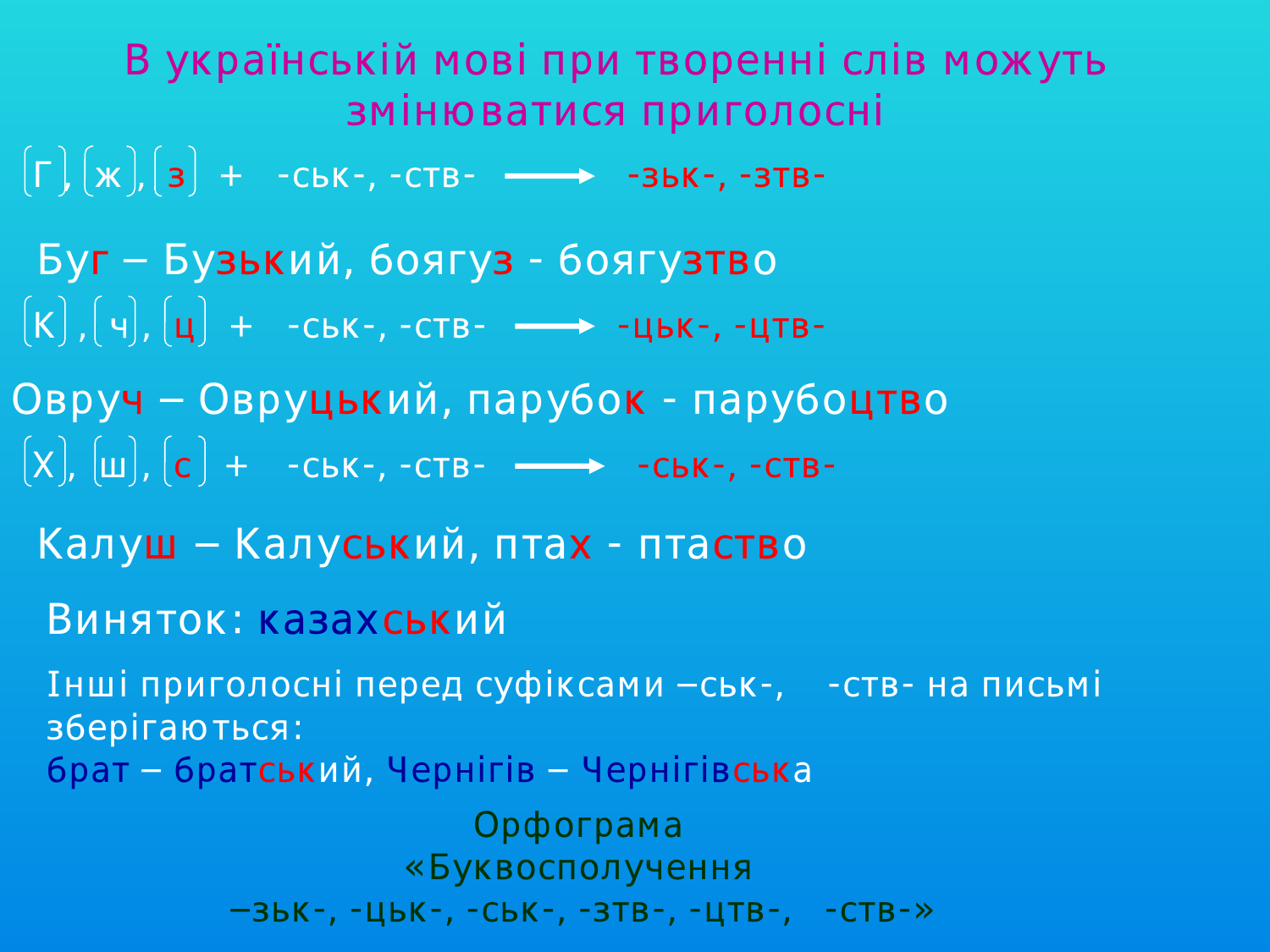

В українській мові при творенні слів можуть змінюватися приголосні
  Г ,  ж ,  з   +

-ськ-, -ств-
-зьк-, -зтв-

Буг – Бузький, боягуз - боягузтво
  К  ,  ч ,  ц   +

-ськ-, -ств-
-цьк-, -цтв-

Овруч – Овруцький, парубок - парубоцтво
  Х ,  ш ,  с   +

-ськ-, -ств-
-ськ-, -ств-

Калуш – Калуський, птах - птаство
Виняток: казахський
Інші приголосні перед суфіксами –ськ-,    -ств- на письмі зберігаються:
брат – братський, Чернігів – Чернігівська
Орфограма
«Буквосполучення
–зьк-, -цьк-, -ськ-, -зтв-, -цтв-,   -ств-»